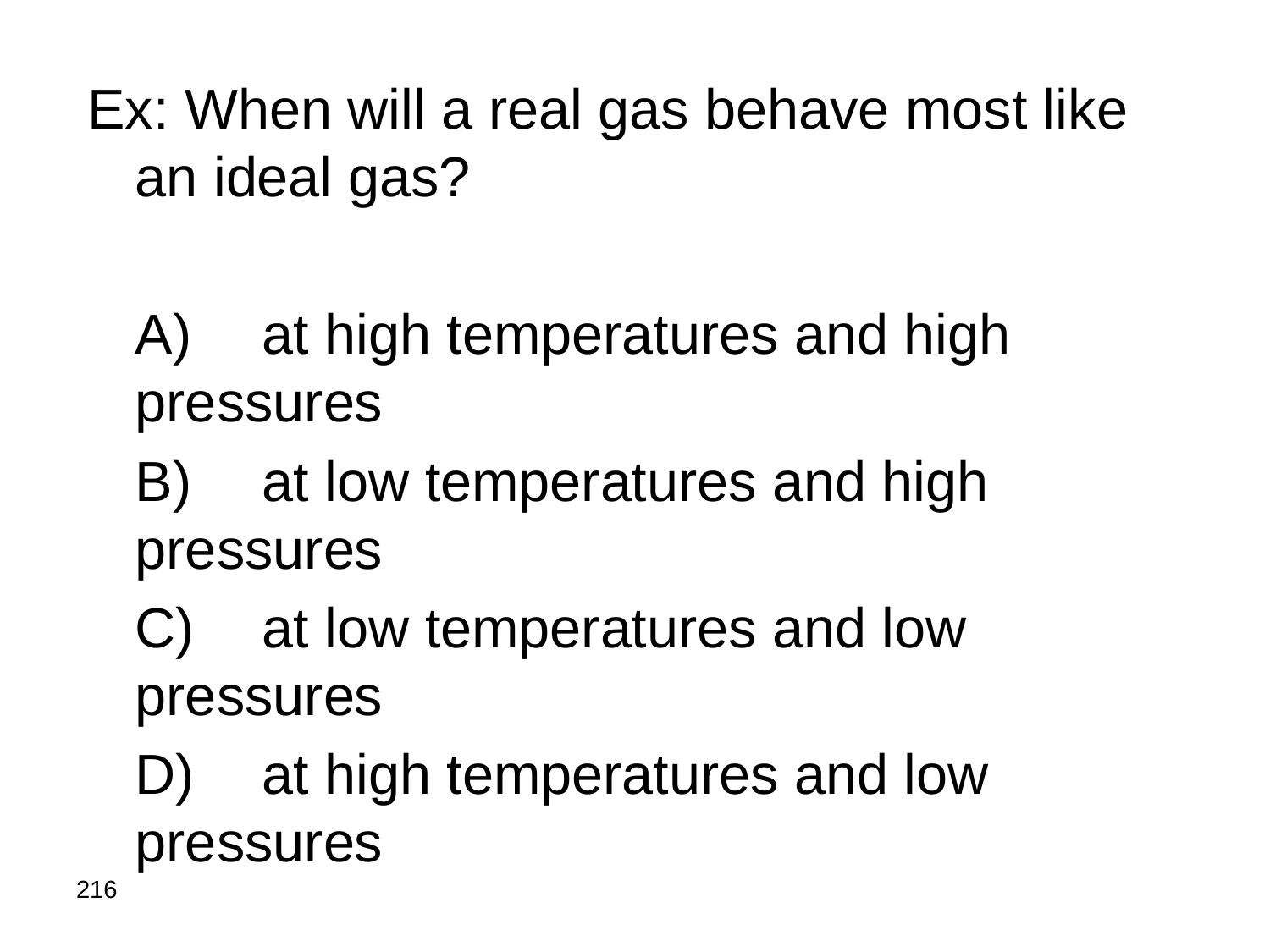

Ex: When will a real gas behave most like an ideal gas?

	A)	at high temperatures and high pressures
	B)	at low temperatures and high pressures
	C)	at low temperatures and low pressures
	D)	at high temperatures and low pressures
216